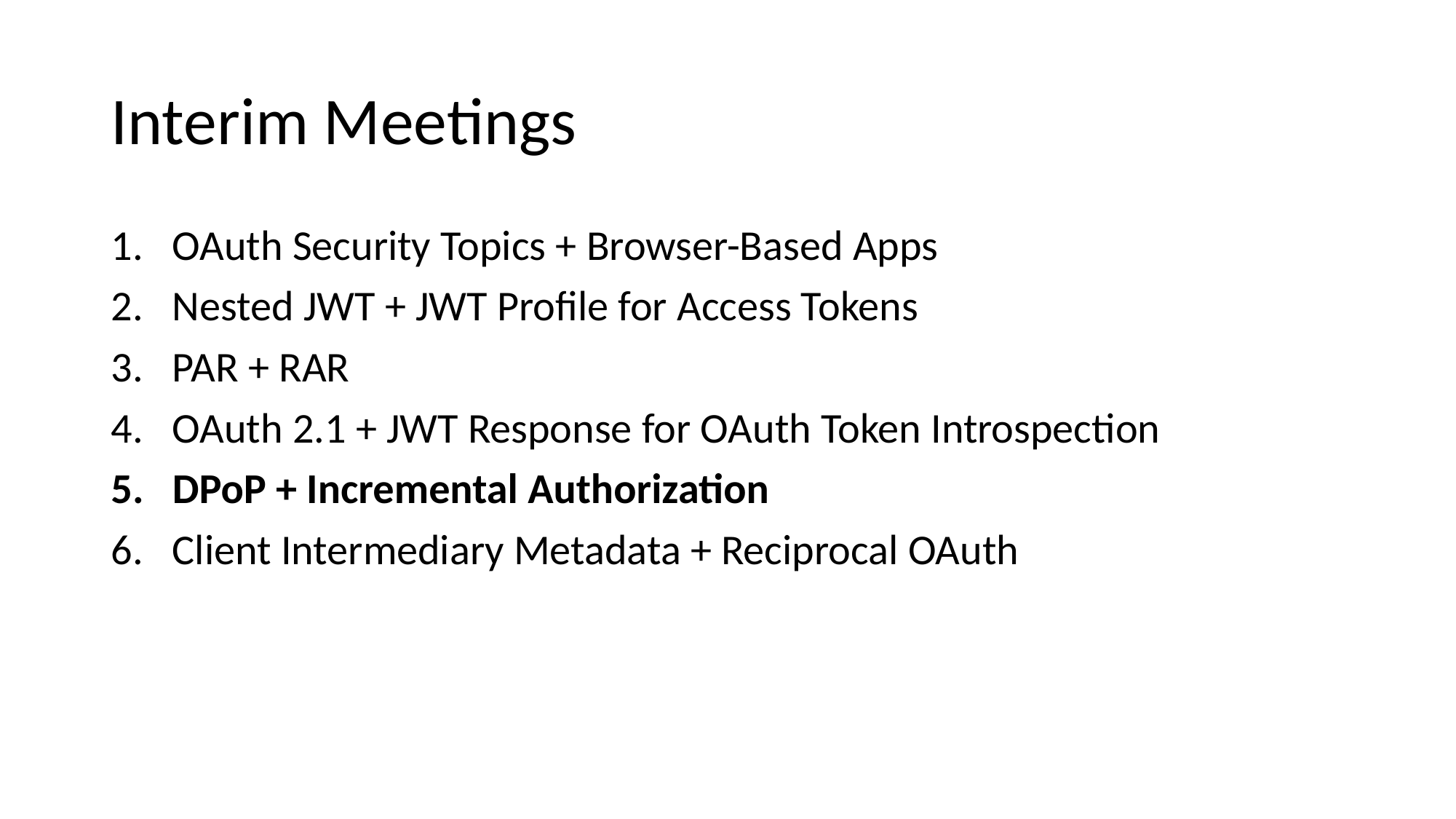

# Interim Meetings
OAuth Security Topics + Browser-Based Apps
Nested JWT + JWT Profile for Access Tokens
PAR + RAR
OAuth 2.1 + JWT Response for OAuth Token Introspection
DPoP + Incremental Authorization
Client Intermediary Metadata + Reciprocal OAuth